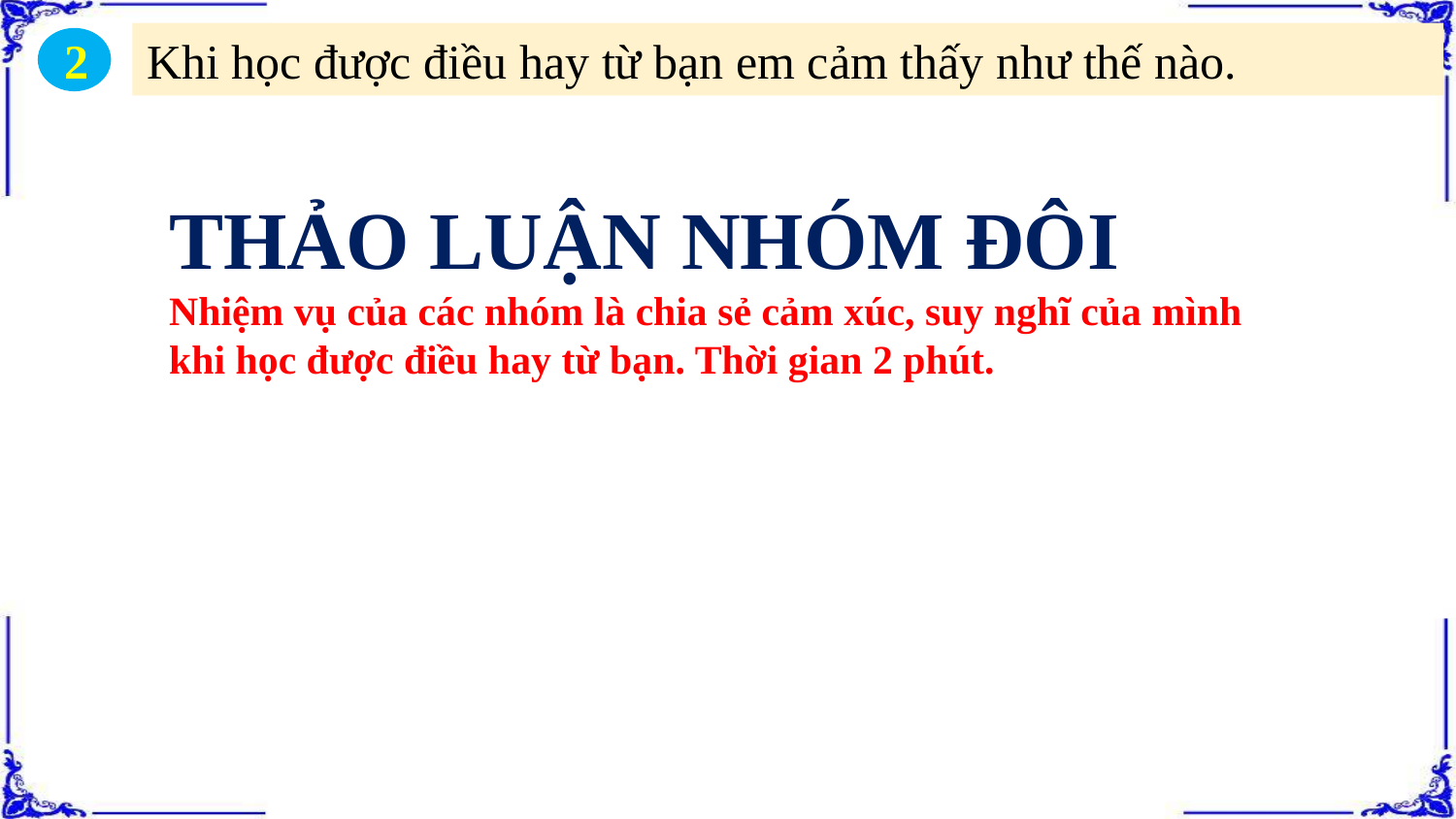

Khi học được điều hay từ bạn em cảm thấy như thế nào.
2
THẢO LUẬN NHÓM ĐÔI
Nhiệm vụ của các nhóm là chia sẻ cảm xúc, suy nghĩ của mình khi học được điều hay từ bạn. Thời gian 2 phút.